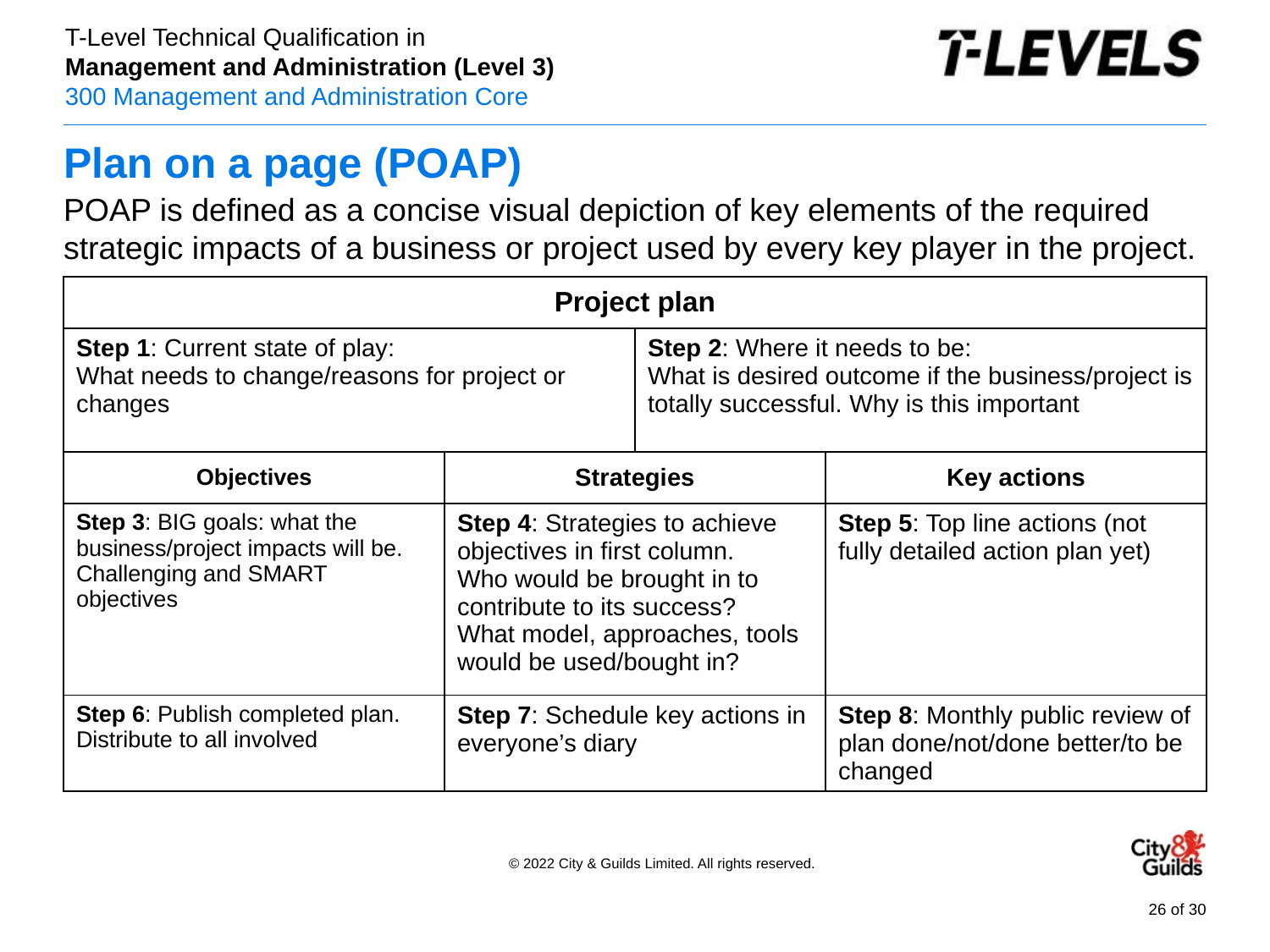

# Plan on a page (POAP)
POAP is defined as a concise visual depiction of key elements of the required strategic impacts of a business or project used by every key player in the project.

| Project plan |  |  |  |
| --- | --- | --- | --- |
| Step 1: Current state of play: What needs to change/reasons for project or changes |  | Step 2: Where it needs to be: What is desired outcome if the business/project is totally successful. Why is this important |  |
| Objectives | Strategies |  | Key actions |
| Step 3: BIG goals: what the business/project impacts will be. Challenging and SMART objectives | Step 4: Strategies to achieve objectives in first column. Who would be brought in to contribute to its success? What model, approaches, tools would be used/bought in? |  | Step 5: Top line actions (not fully detailed action plan yet) |
| Step 6: Publish completed plan. Distribute to all involved | Step 7: Schedule key actions in everyone’s diary |  | Step 8: Monthly public review of plan done/not/done better/to be changed |